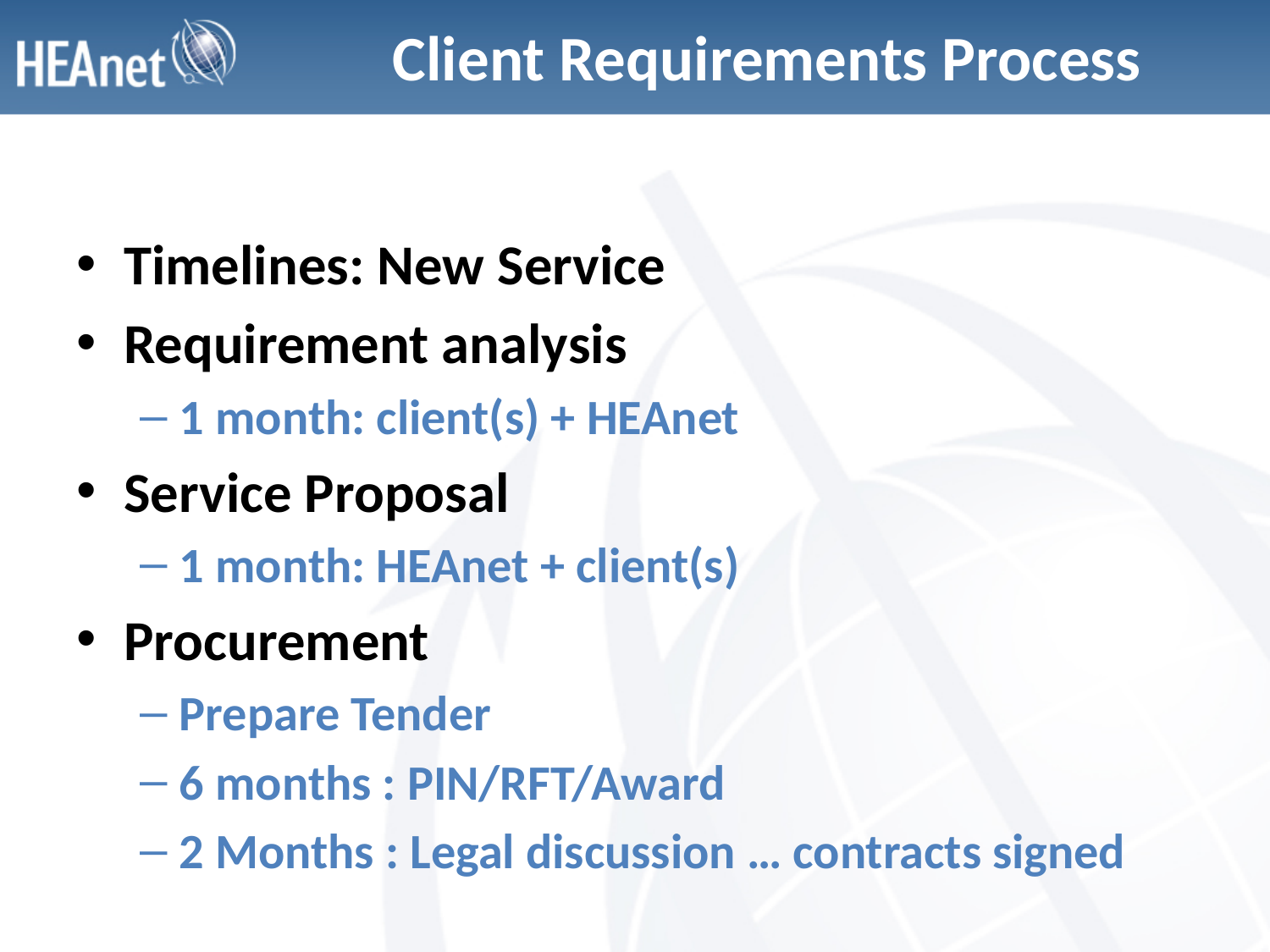

# Client Requirements Process
Timelines: New Service
Requirement analysis
1 month: client(s) + HEAnet
Service Proposal
1 month: HEAnet + client(s)
Procurement
Prepare Tender
6 months : PIN/RFT/Award
2 Months : Legal discussion … contracts signed